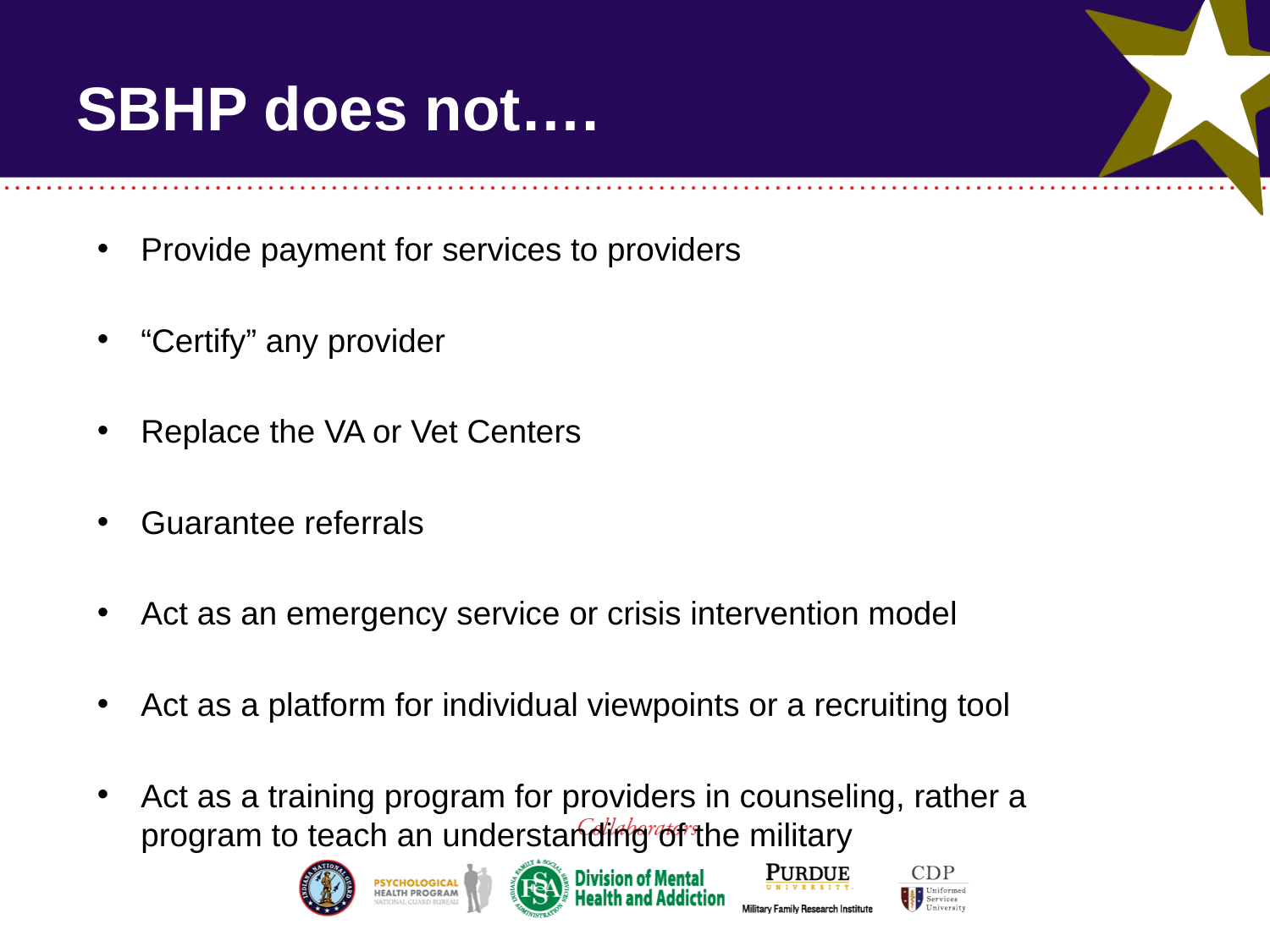

# SBHP does not….
Provide payment for services to providers

“Certify” any provider

Replace the VA or Vet Centers

Guarantee referrals

Act as an emergency service or crisis intervention model

Act as a platform for individual viewpoints or a recruiting tool

Act as a training program for providers in counseling, rather a program to teach an understanding of the military